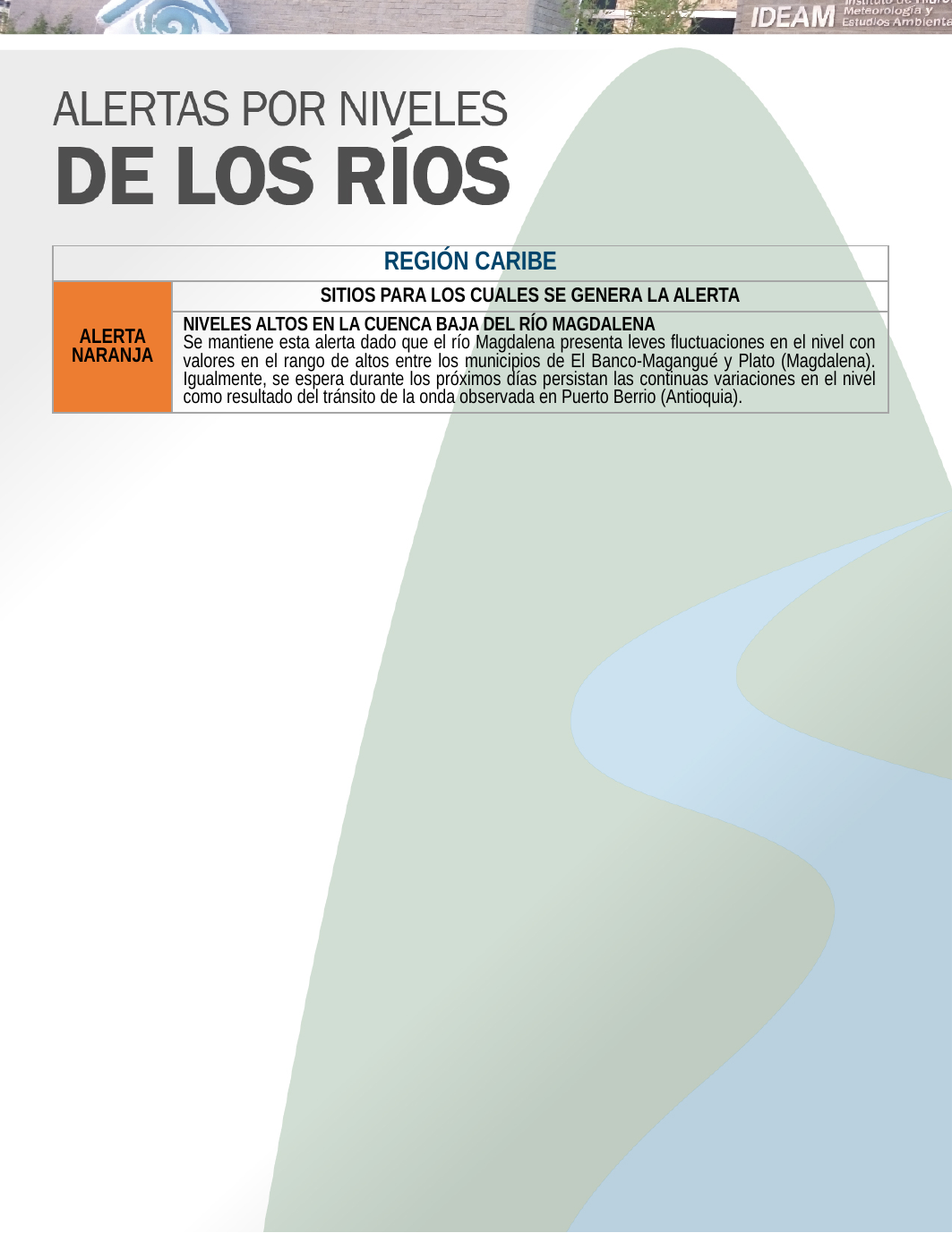

| REGIÓN CARIBE |  |
| --- | --- |
| ALERTA NARANJA | SITIOS PARA LOS CUALES SE GENERA LA ALERTA |
|  | NIVELES ALTOS EN LA CUENCA BAJA DEL RÍO MAGDALENA Se mantiene esta alerta dado que el río Magdalena presenta leves fluctuaciones en el nivel con valores en el rango de altos entre los municipios de El Banco-Magangué y Plato (Magdalena). Igualmente, se espera durante los próximos días persistan las continuas variaciones en el nivel como resultado del tránsito de la onda observada en Puerto Berrio (Antioquia). |